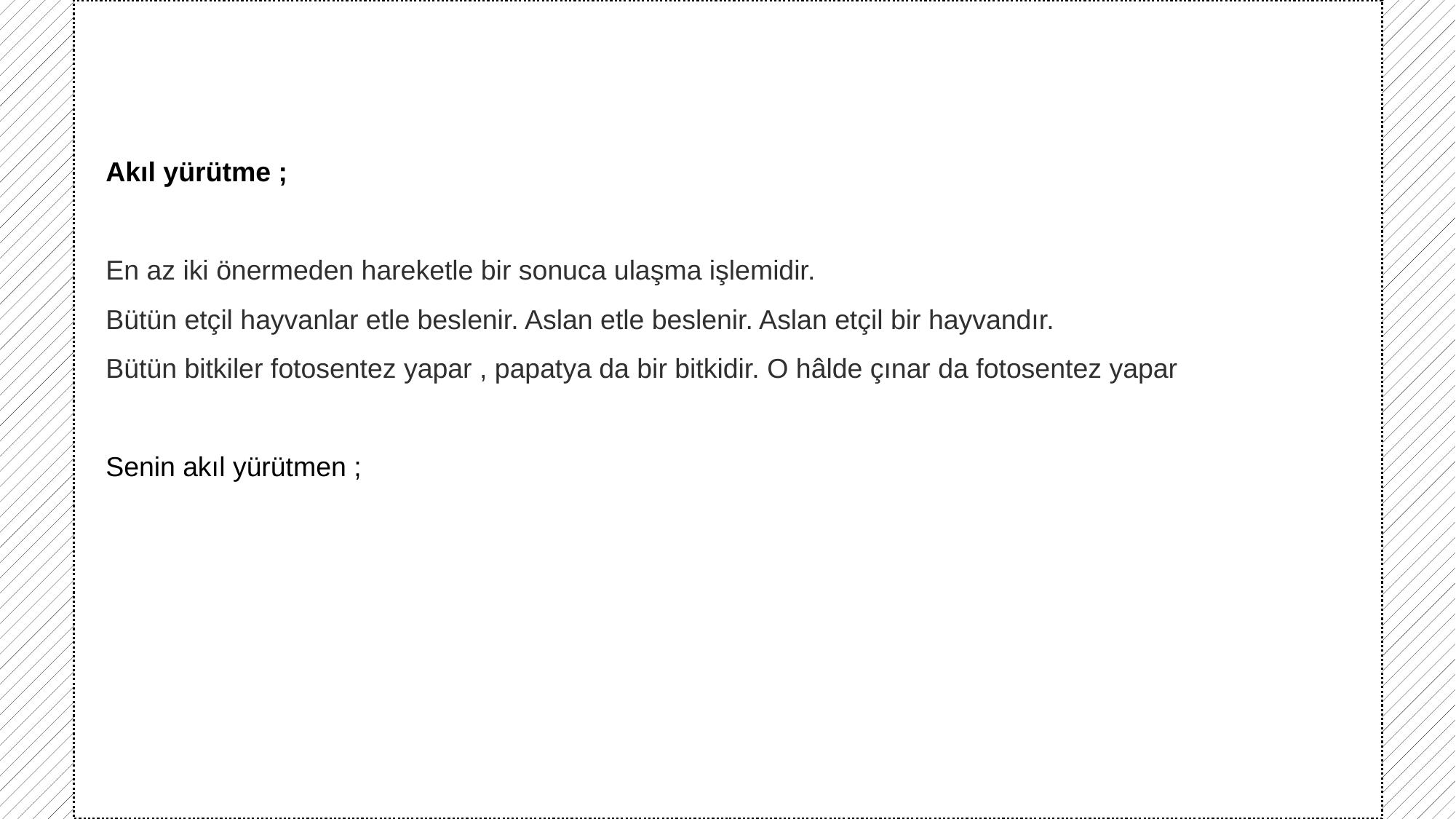

Akıl yürütme ;

En az iki önermeden hareketle bir sonuca ulaşma işlemidir.
Bütün etçil hayvanlar etle beslenir. Aslan etle beslenir. Aslan etçil bir hayvandır.
Bütün bitkiler fotosentez yapar , papatya da bir bitkidir. O hâlde çınar da fotosentez yapar

Senin akıl yürütmen ;